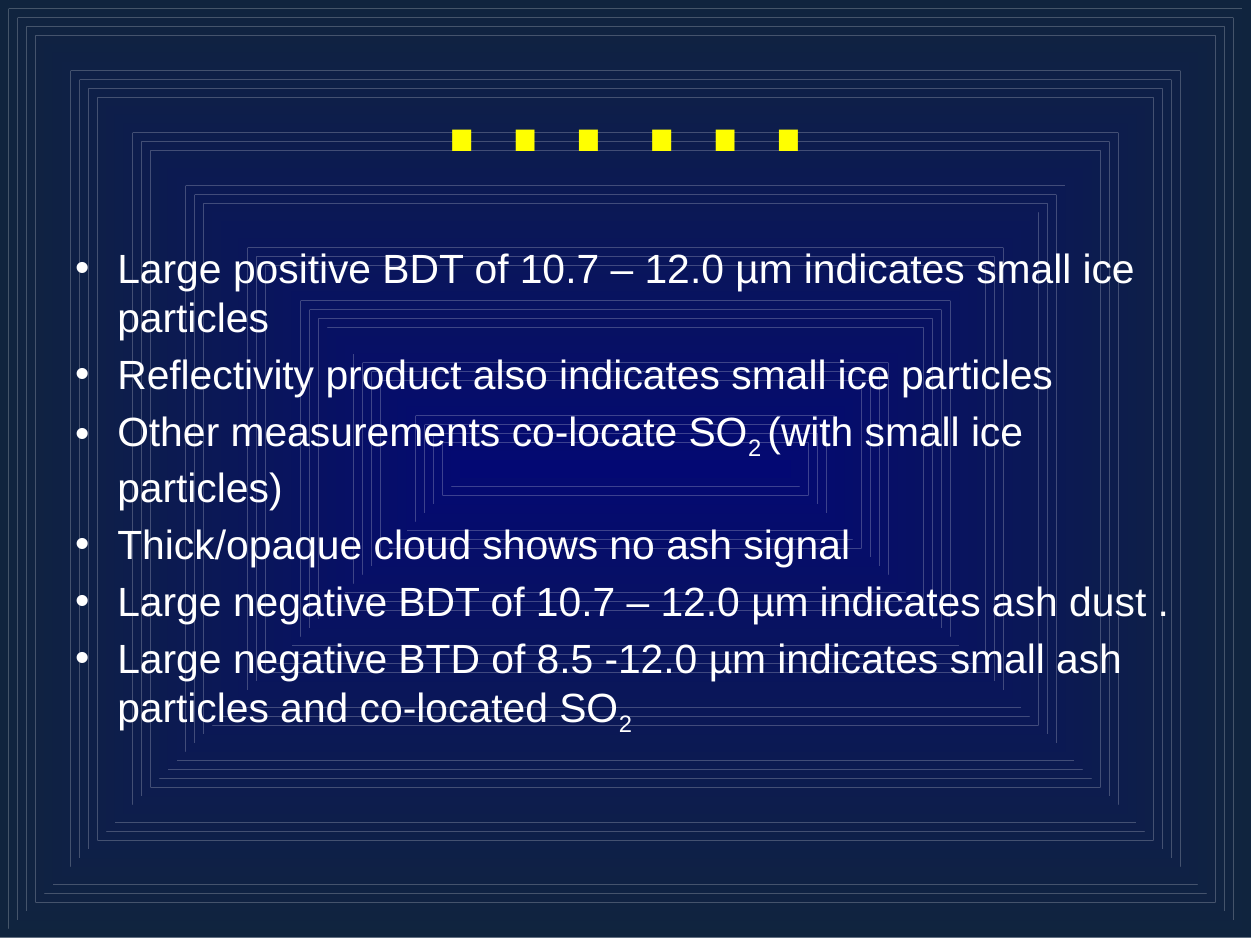

# ……

Large positive BDT of 10.7 – 12.0 µm indicates small ice particles
Reflectivity product also indicates small ice particles
Other measurements co-locate SO2 (with small ice particles)
Thick/opaque cloud shows no ash signal
Large negative BDT of 10.7 – 12.0 µm indicates ash dust .
Large negative BTD of 8.5 -12.0 µm indicates small ash particles and co-located SO2